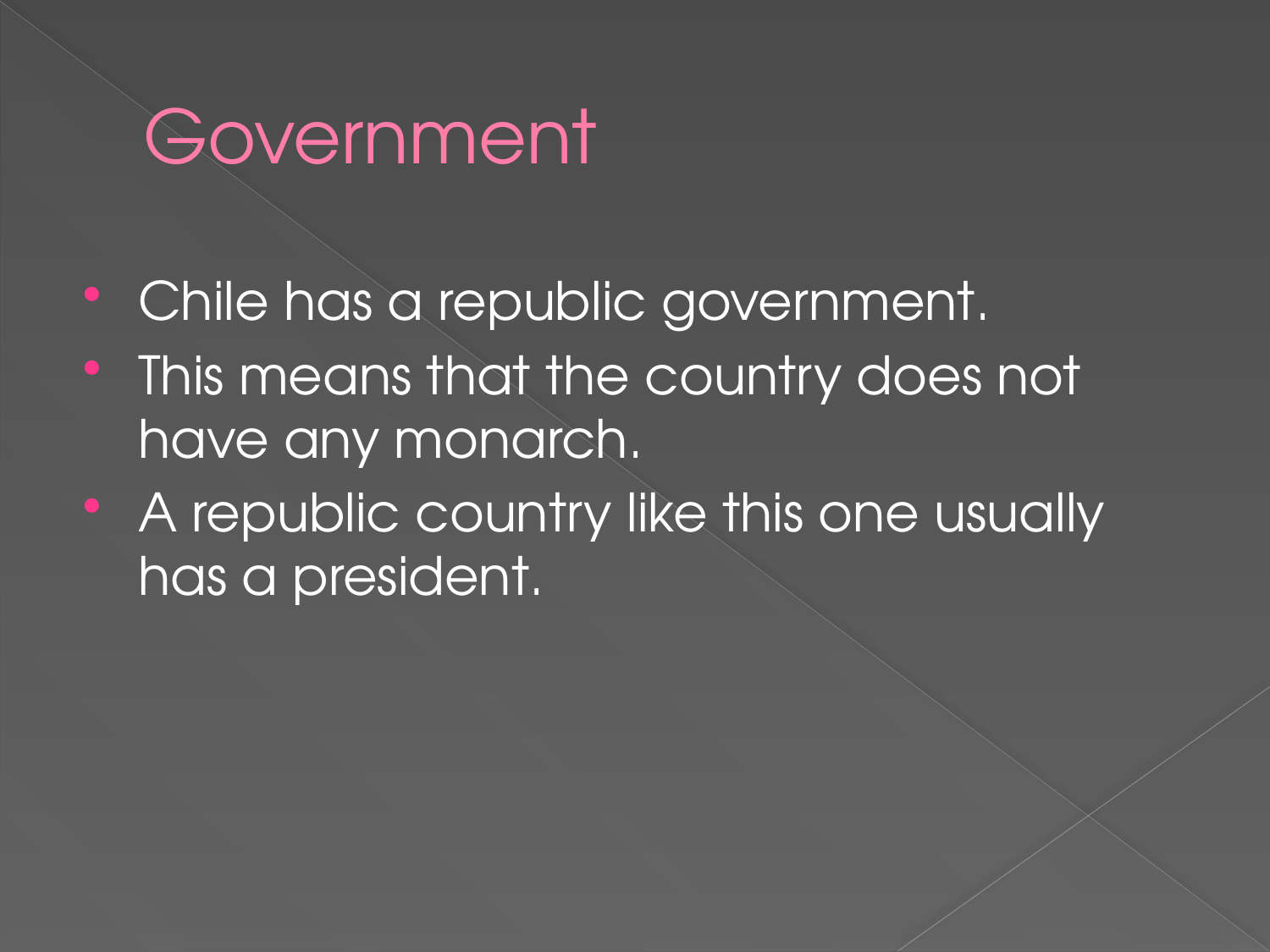

# Government
Chile has a republic government.
This means that the country does not have any monarch.
A republic country like this one usually has a president.